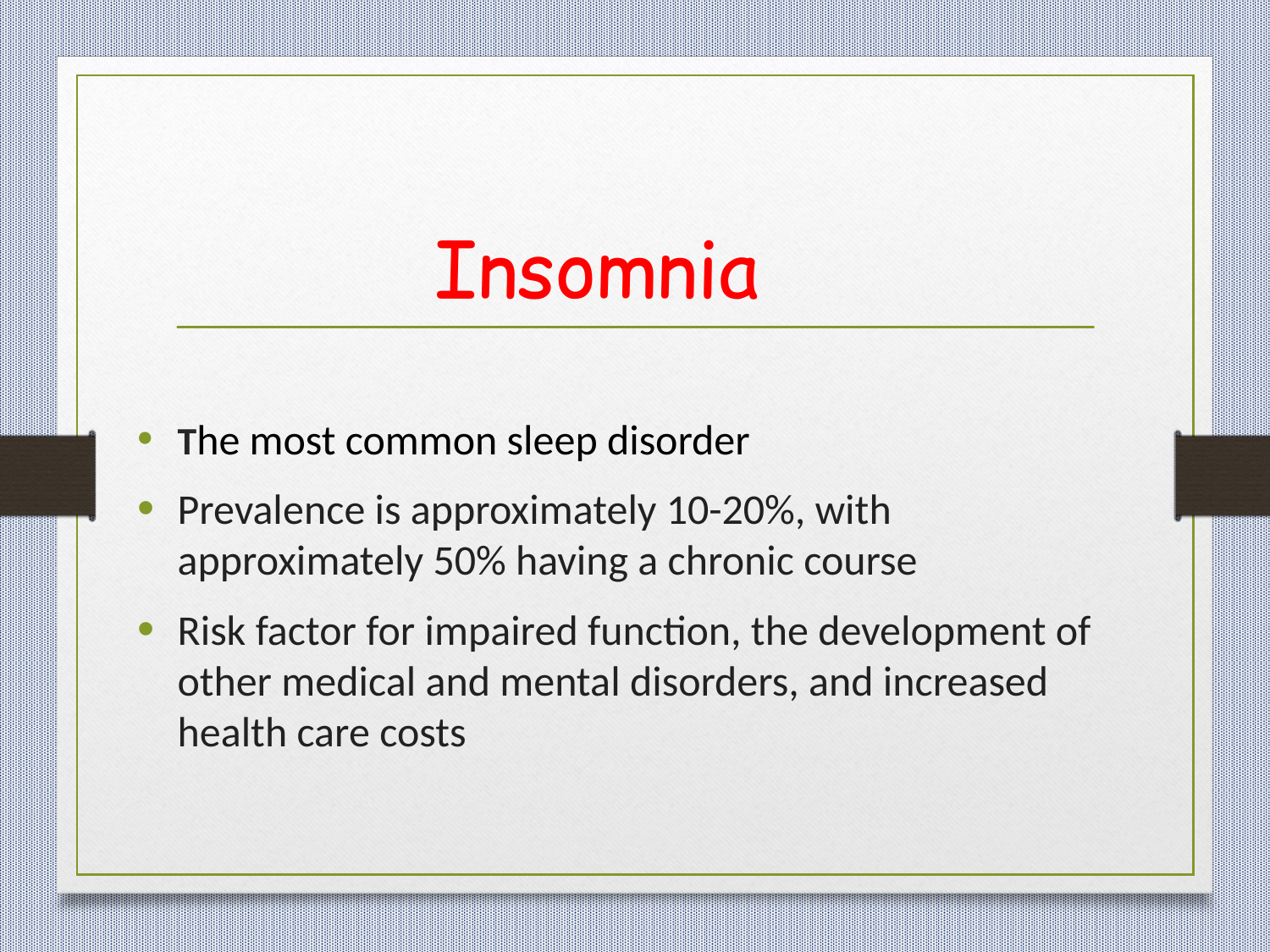

# Insomnia
The most common sleep disorder
Prevalence is approximately 10-20%, with approximately 50% having a chronic course
Risk factor for impaired function, the development of other medical and mental disorders, and increased health care costs